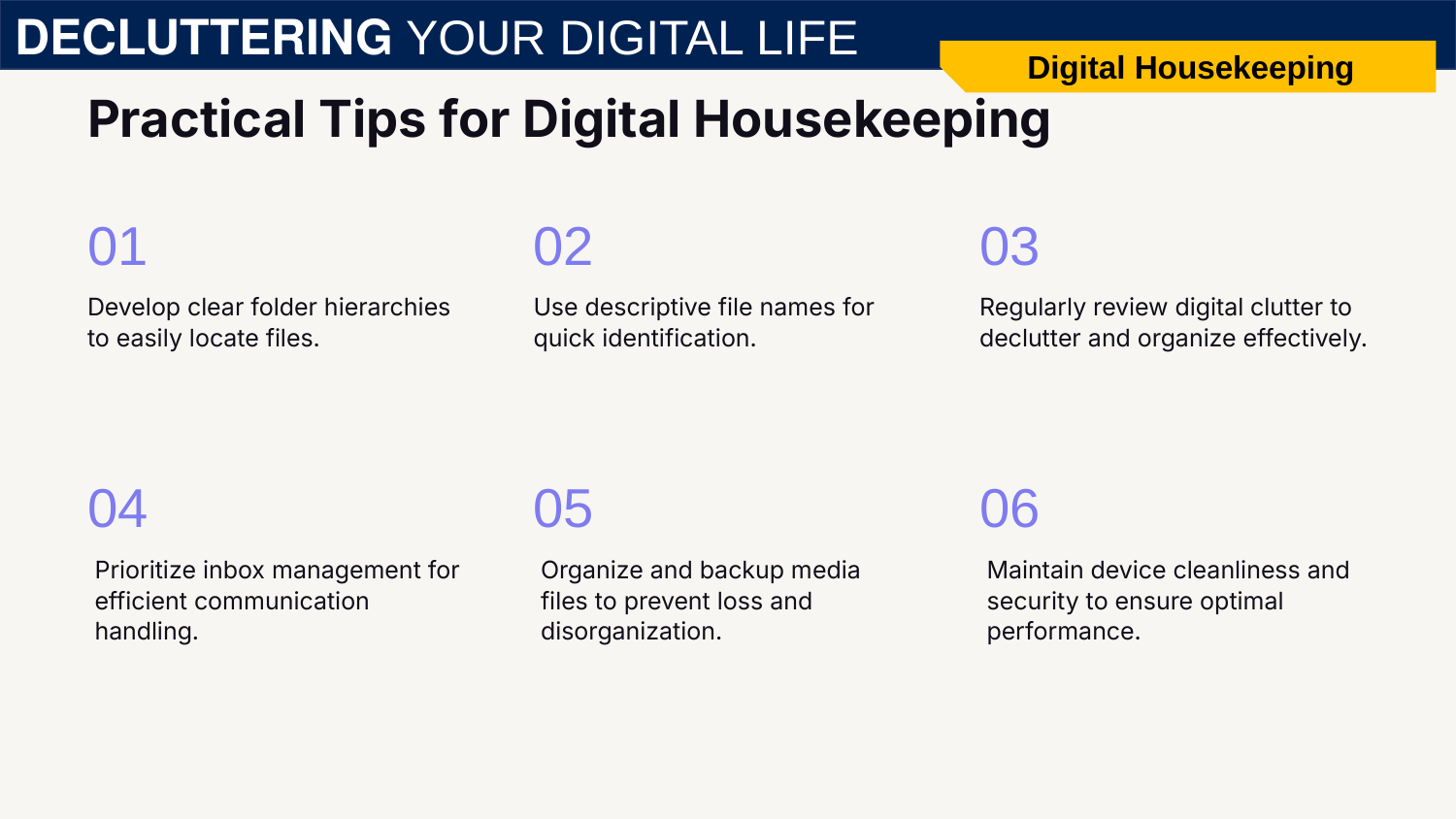

DECLUTTERING YOUR DIGITAL LIFE
Digital Housekeeping

# Practical Tips for Digital Housekeeping
01
02
03
Develop clear folder hierarchies to easily locate files.
Use descriptive file names for quick identification.
Regularly review digital clutter to declutter and organize effectively.
04
05
06
Prioritize inbox management for efficient communication handling.
Organize and backup media files to prevent loss and disorganization.
Maintain device cleanliness and security to ensure optimal performance.